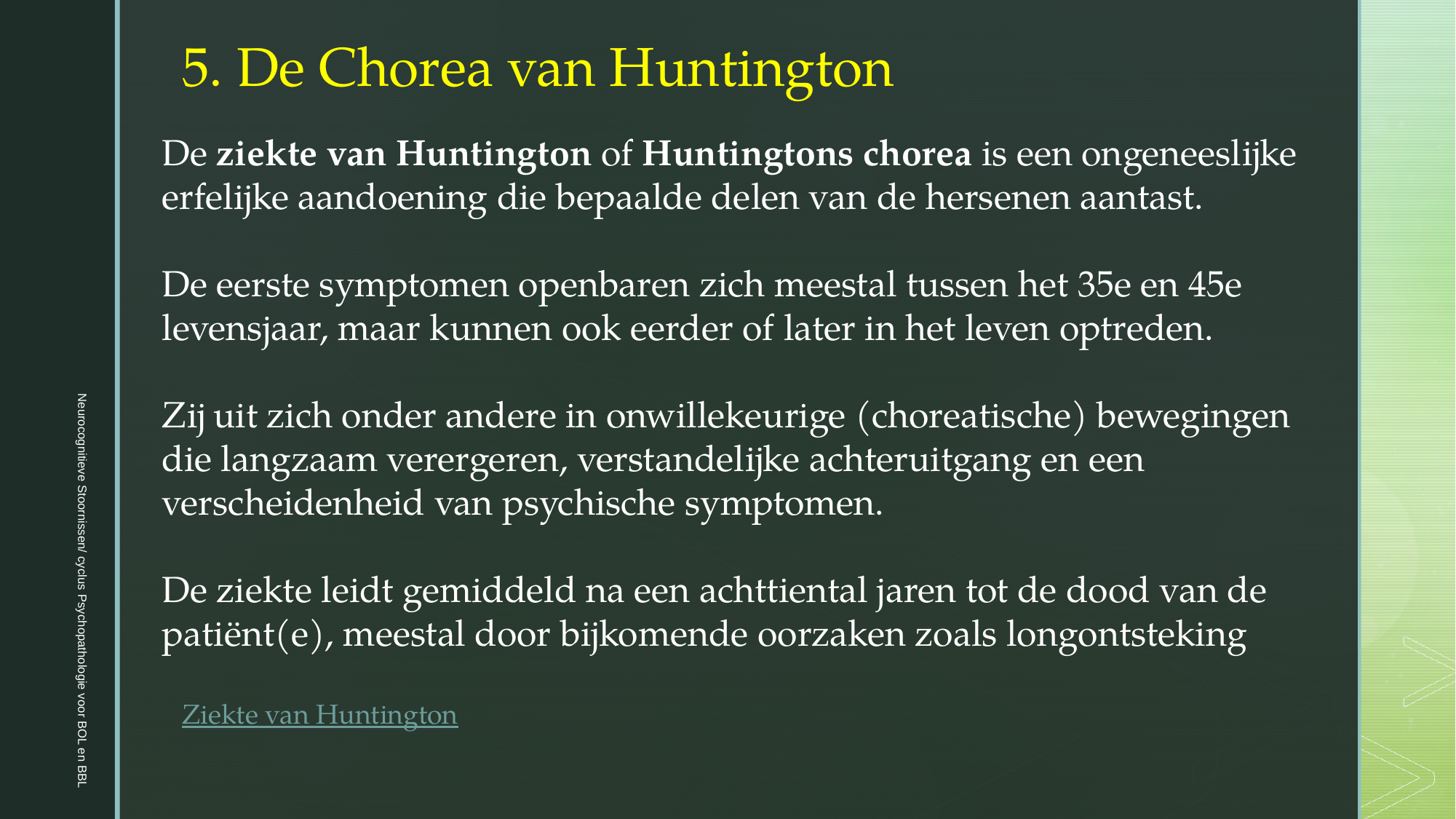

5. De Chorea van Huntington
De ziekte van Huntington of Huntingtons chorea is een ongeneeslijke erfelijke aandoening die bepaalde delen van de hersenen aantast.

De eerste symptomen openbaren zich meestal tussen het 35e en 45e levensjaar, maar kunnen ook eerder of later in het leven optreden.

Zij uit zich onder andere in onwillekeurige (choreatische) bewegingen die langzaam verergeren, verstandelijke achteruitgang en een verscheidenheid van psychische symptomen.

De ziekte leidt gemiddeld na een achttiental jaren tot de dood van de patiënt(e), meestal door bijkomende oorzaken zoals longontsteking
 Neurocognitieve Stoornissen/ cyclus Psychopathologie voor BOL en BBL
Ziekte van Huntington